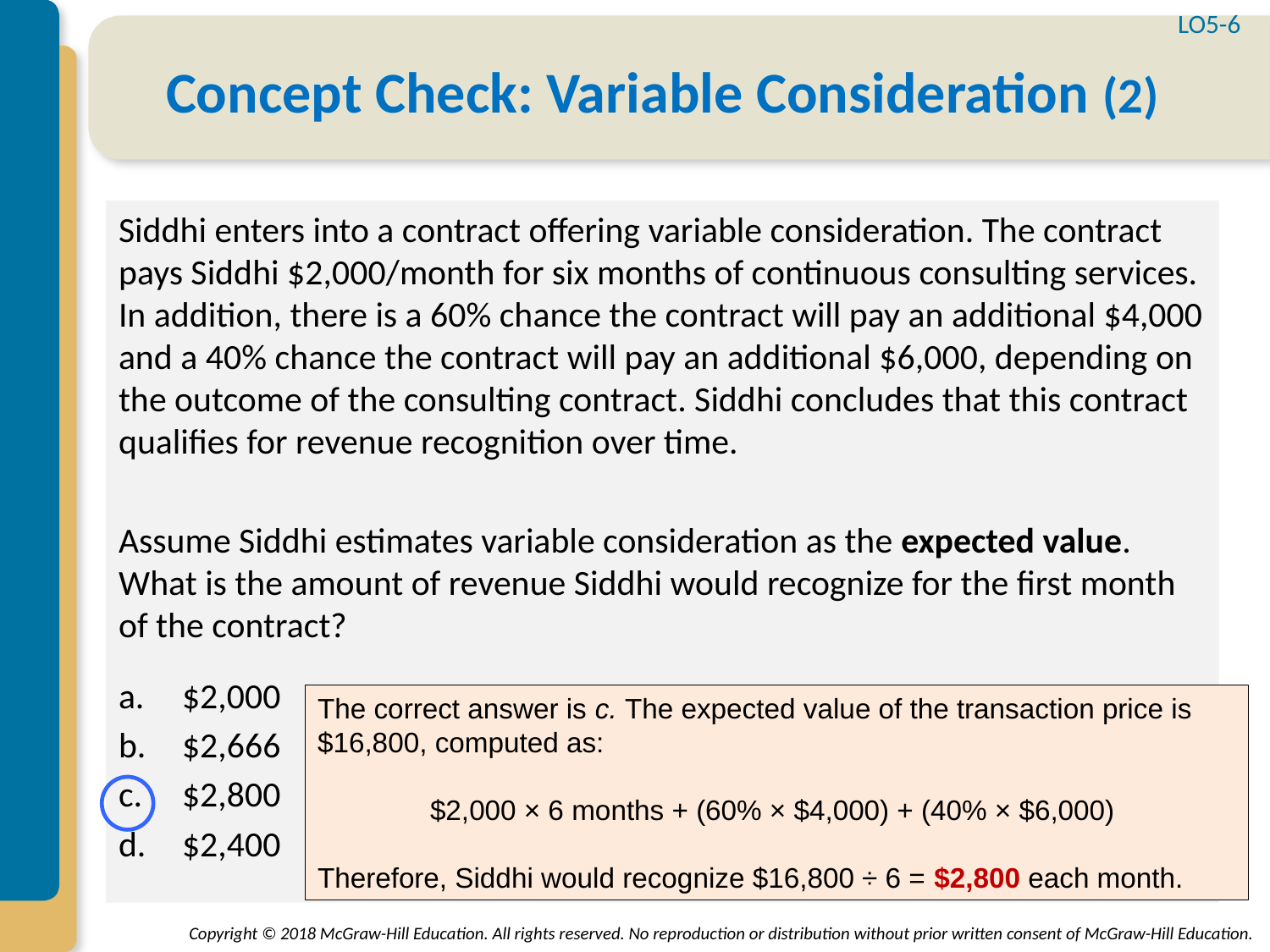

LO5-6
# Concept Check: Variable Consideration (2)
Siddhi enters into a contract offering variable consideration. The contract pays Siddhi $2,000/month for six months of continuous consulting services. In addition, there is a 60% chance the contract will pay an additional $4,000 and a 40% chance the contract will pay an additional $6,000, depending on the outcome of the consulting contract. Siddhi concludes that this contract qualifies for revenue recognition over time.

Assume Siddhi estimates variable consideration as the expected value. What is the amount of revenue Siddhi would recognize for the first month of the contract?
$2,000
$2,666
$2,800
$2,400
The correct answer is c. The expected value of the transaction price is $16,800, computed as:

$2,000 × 6 months + (60% × $4,000) + (40% × $6,000)

Therefore, Siddhi would recognize $16,800 ÷ 6 = $2,800 each month.